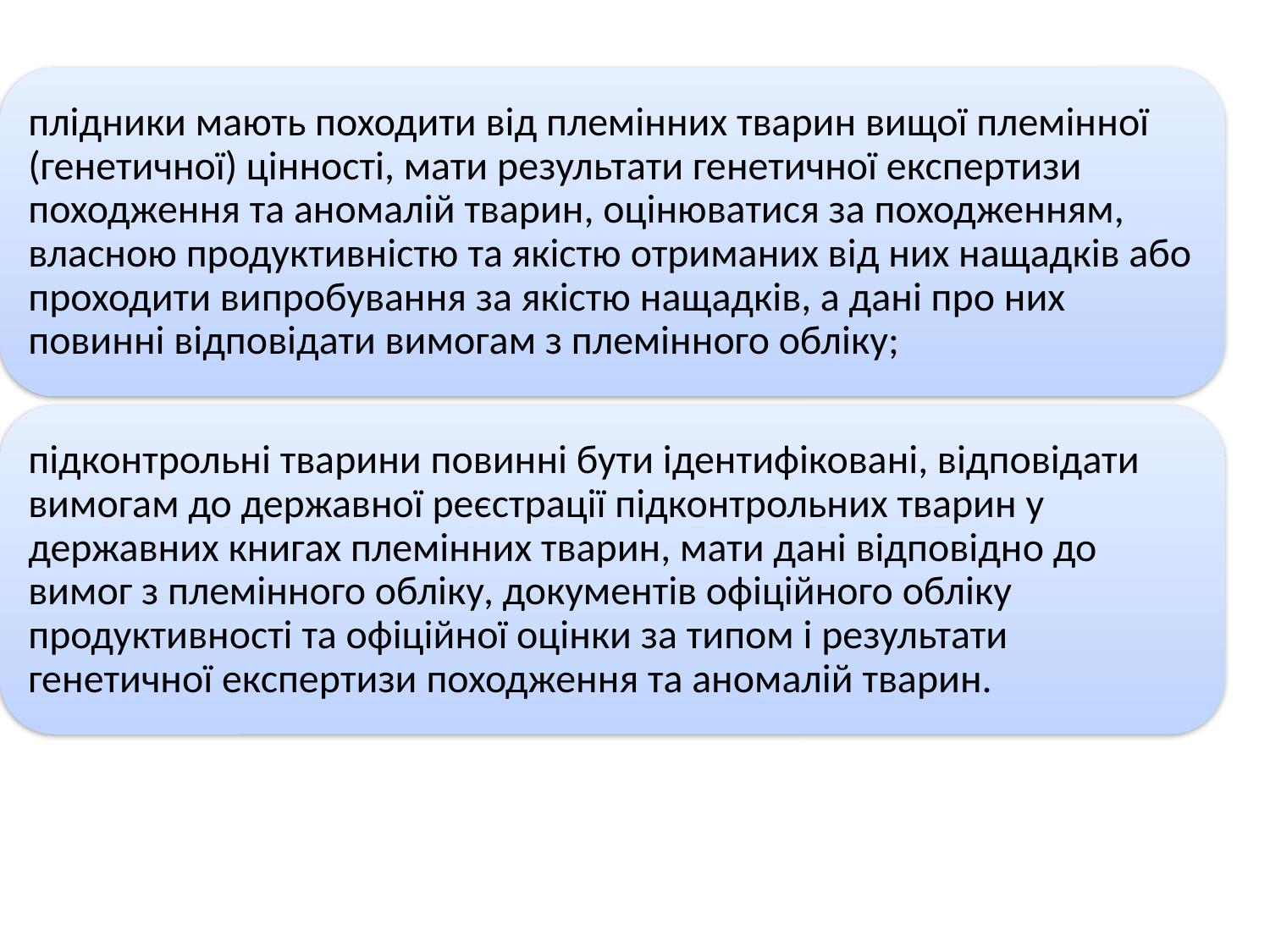

плідники мають походити від племінних тварин вищої племінної (генетичної) цінності, мати результати генетичної експертизи походження та аномалій тварин, оцінюватися за походженням, власною продуктивністю та якістю отриманих від них нащадків або проходити випробування за якістю нащадків, а дані про них повинні відповідати вимогам з племінного обліку;
підконтрольні тварини повинні бути ідентифіковані, відповідати вимогам до державної реєстрації підконтрольних тварин у державних книгах племінних тварин, мати дані відповідно до вимог з племінного обліку, документів офіційного обліку продуктивності та офіційної оцінки за типом і результати генетичної експертизи походження та аномалій тварин.